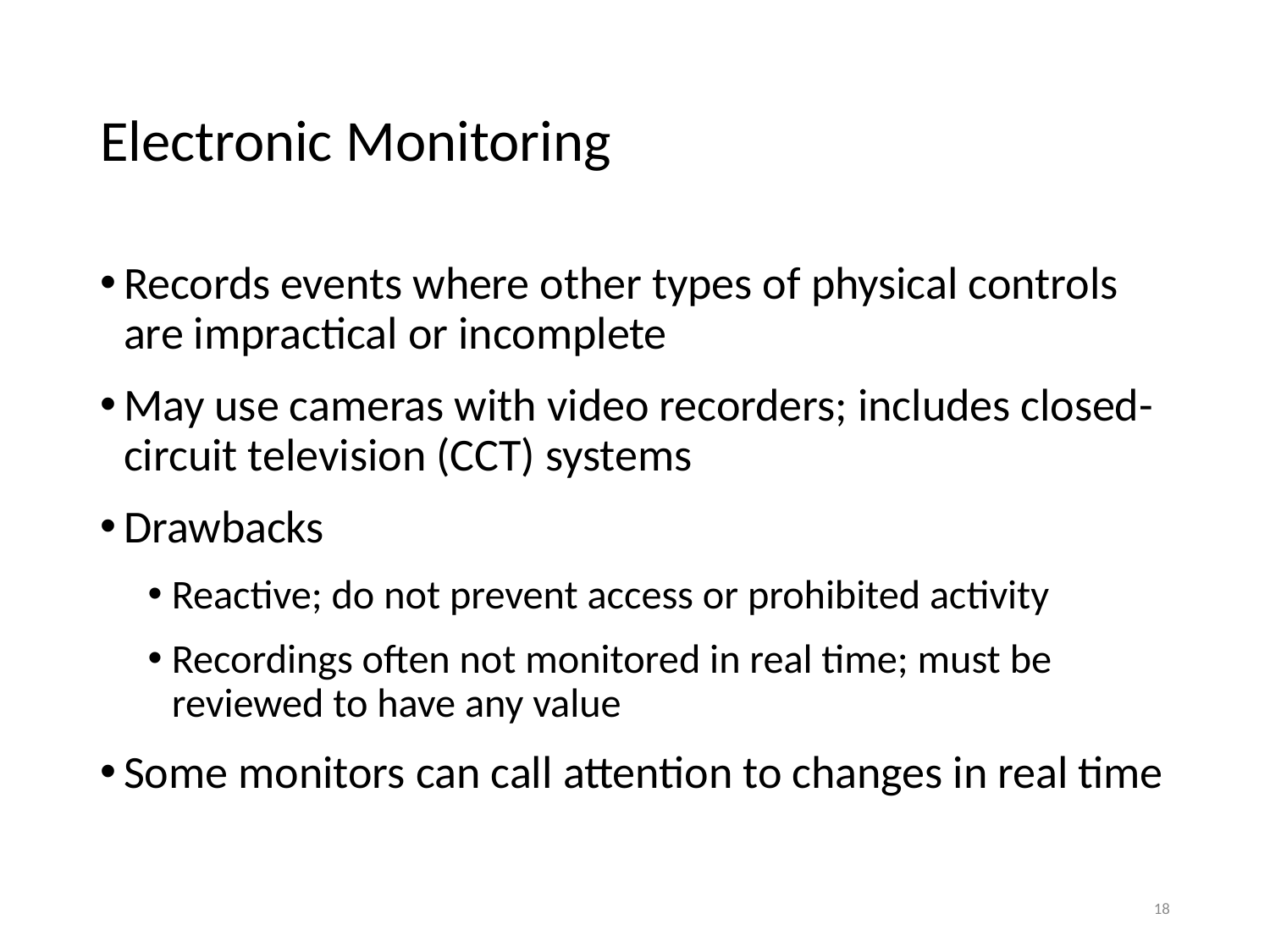

# Electronic Monitoring
Records events where other types of physical controls are impractical or incomplete
May use cameras with video recorders; includes closed-circuit television (CCT) systems
Drawbacks
Reactive; do not prevent access or prohibited activity
Recordings often not monitored in real time; must be reviewed to have any value
Some monitors can call attention to changes in real time
18